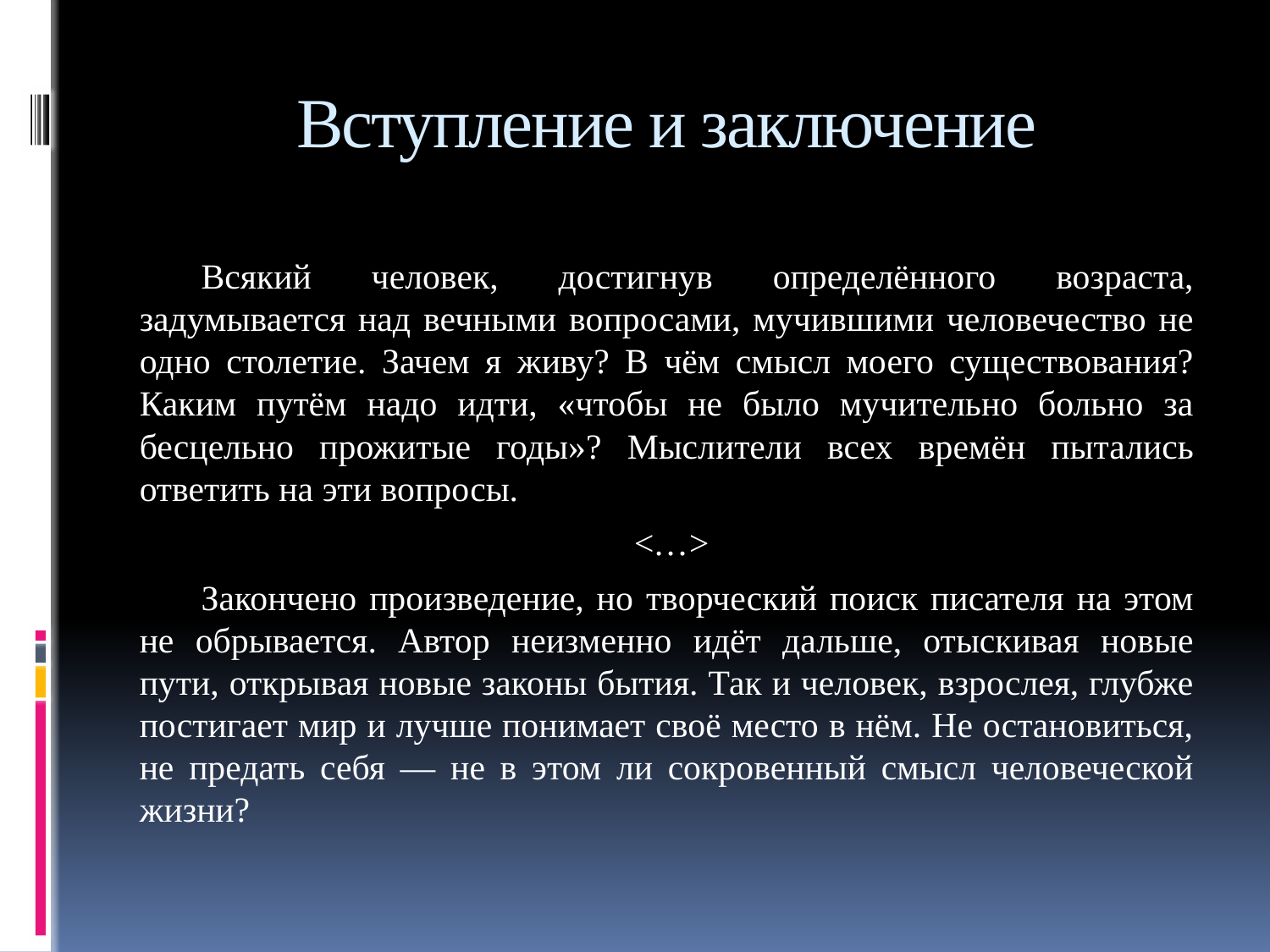

# Вступление и заключение
Всякий человек, достигнув определённого возраста, задумывается над вечными вопросами, мучившими человечество не одно столетие. Зачем я живу? В чём смысл моего существования? Каким путём надо идти, «чтобы не было мучительно больно за бесцельно прожитые годы»? Мыслители всех времён пытались ответить на эти вопросы.
<…>
Закончено произведение, но творческий поиск писателя на этом не обрывается. Автор неизменно идёт дальше, отыскивая новые пути, открывая новые законы бытия. Так и человек, взрослея, глубже постигает мир и лучше понимает своё место в нём. Не остановиться, не предать себя — не в этом ли сокровенный смысл человеческой жизни?